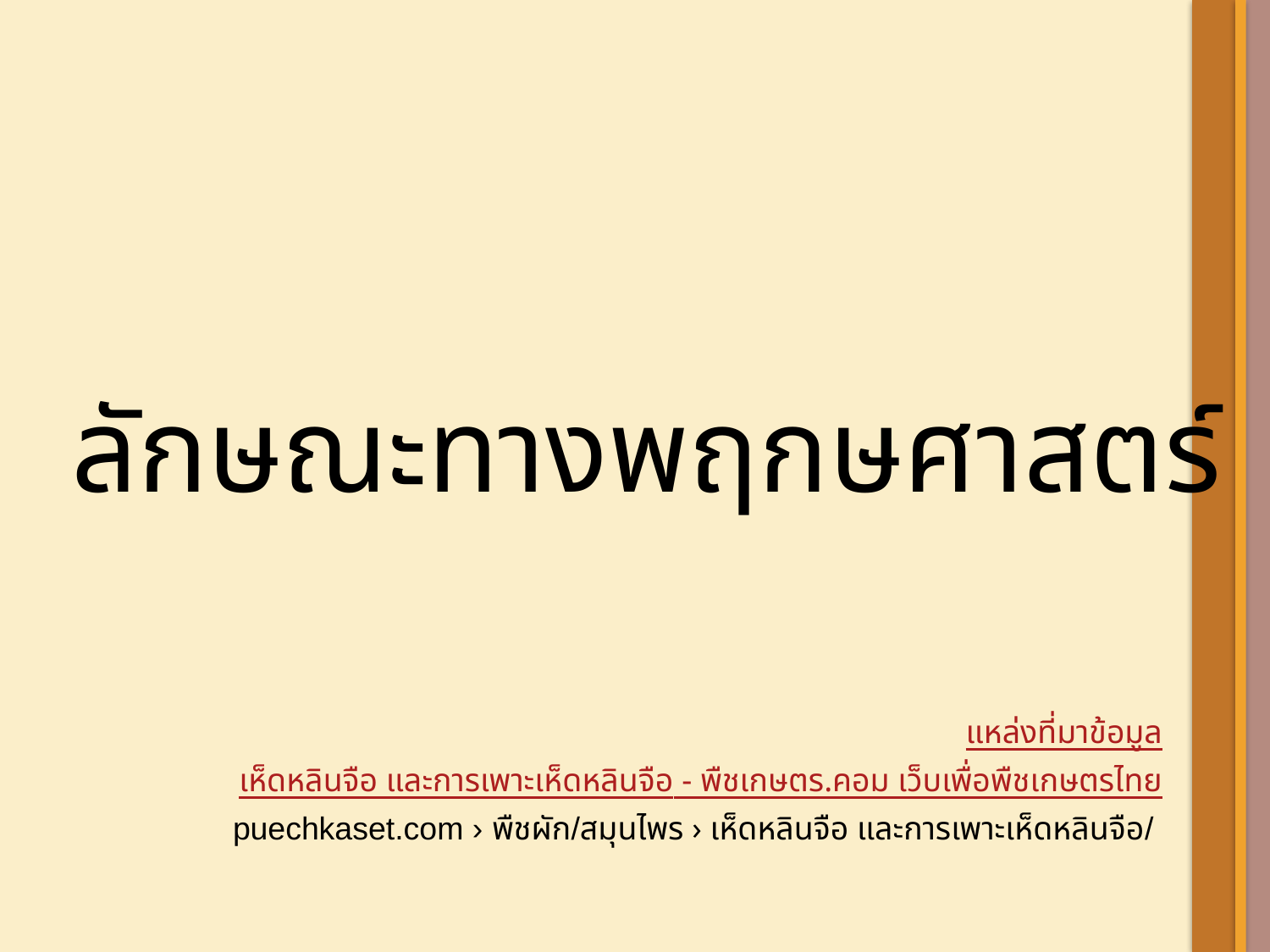

ลักษณะทางพฤกษศาสตร์
แหล่งที่มาข้อมูล
เห็ดหลินจือ และการเพาะเห็ดหลินจือ - พืชเกษตร.คอม เว็บเพื่อพืชเกษตรไทย
puechkaset.com › พืชผัก/สมุนไพร › เห็ดหลินจือ และการเพาะเห็ดหลินจือ/